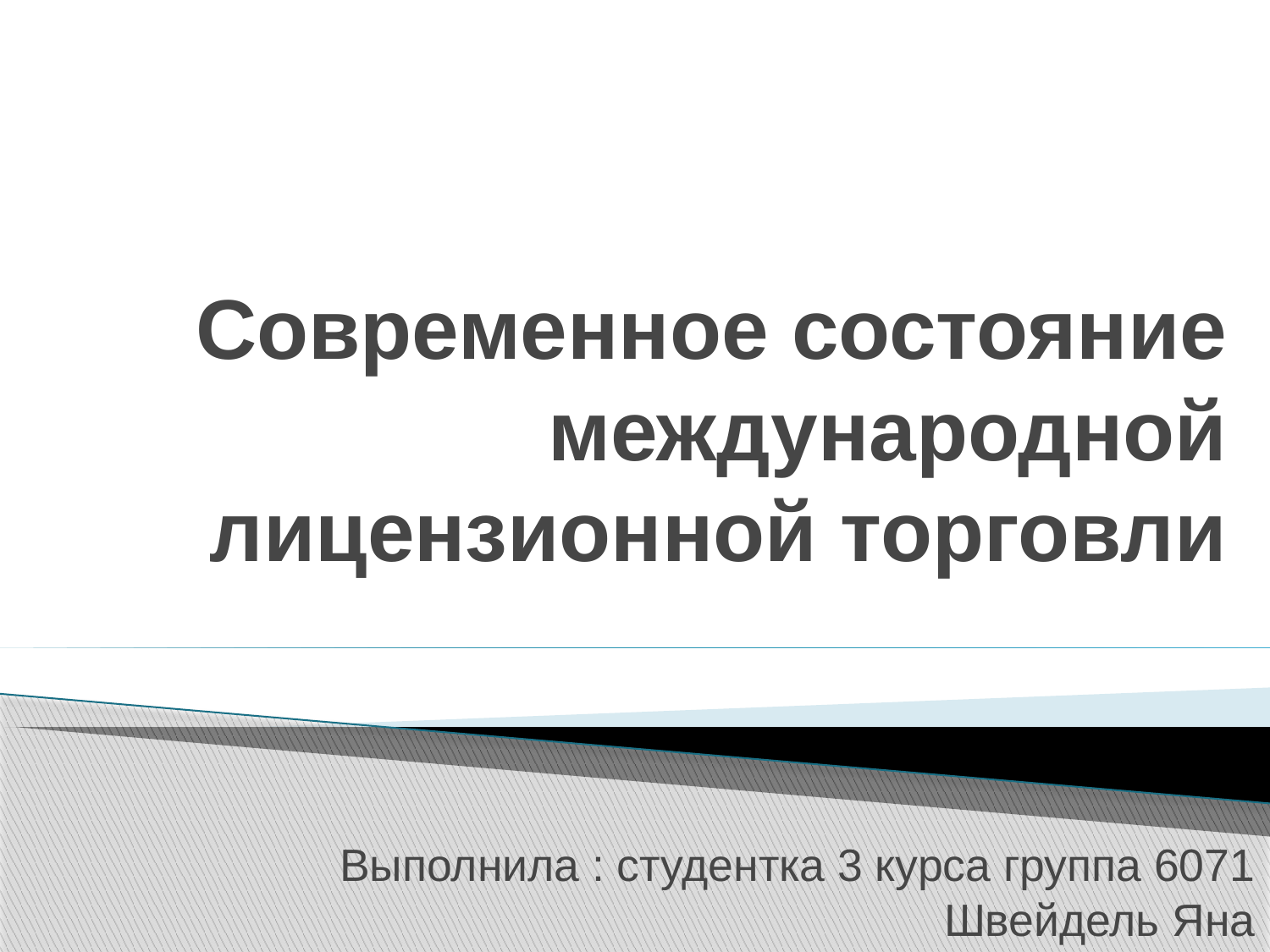

# Современное состояние международной лицензионной торговли

Выполнила : студентка 3 курса группа 6071 Швейдель Яна